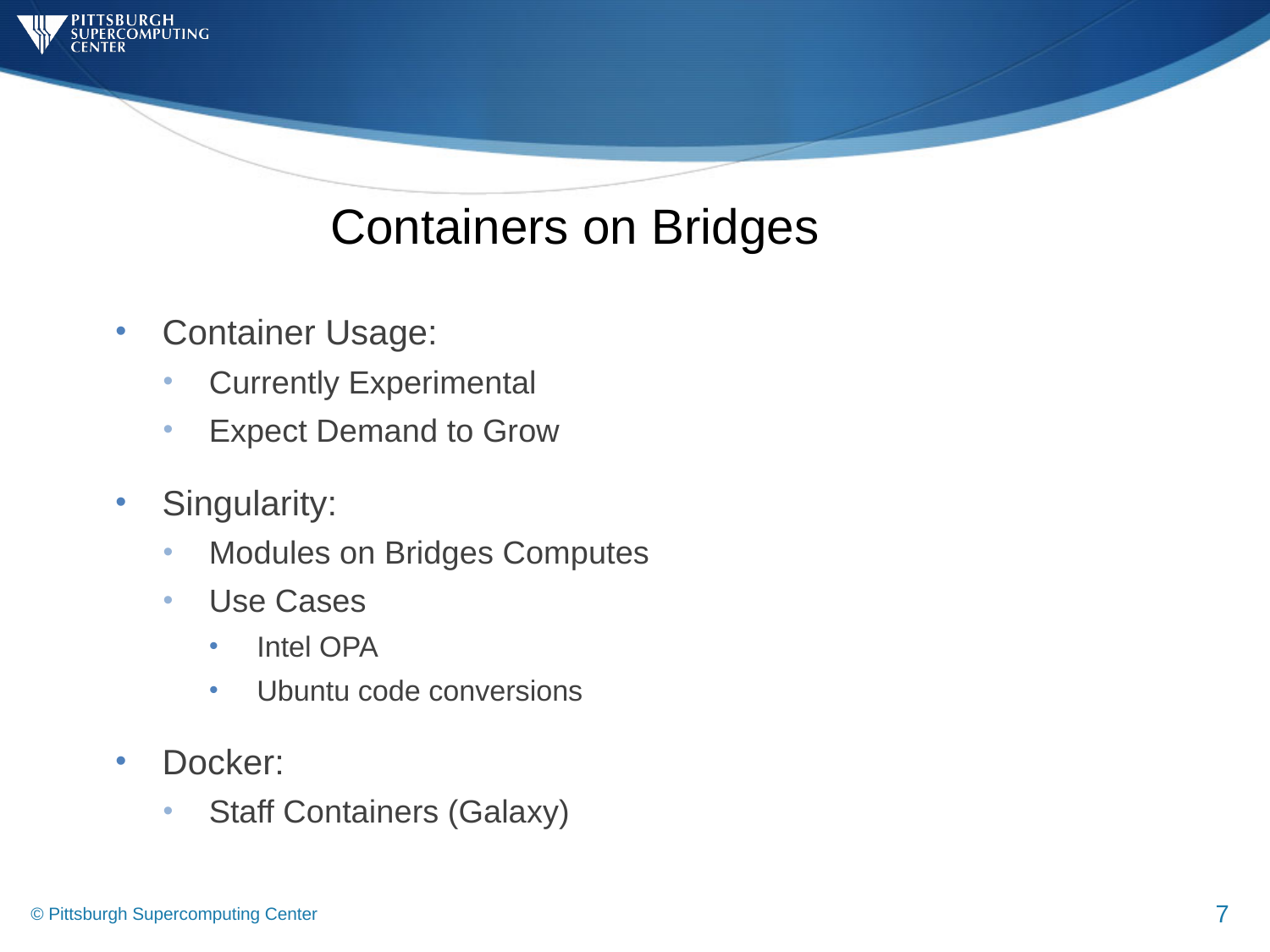

# Containers on Bridges
Container Usage:
Currently Experimental
Expect Demand to Grow
Singularity:
Modules on Bridges Computes
Use Cases
Intel OPA
Ubuntu code conversions
Docker:
Staff Containers (Galaxy)